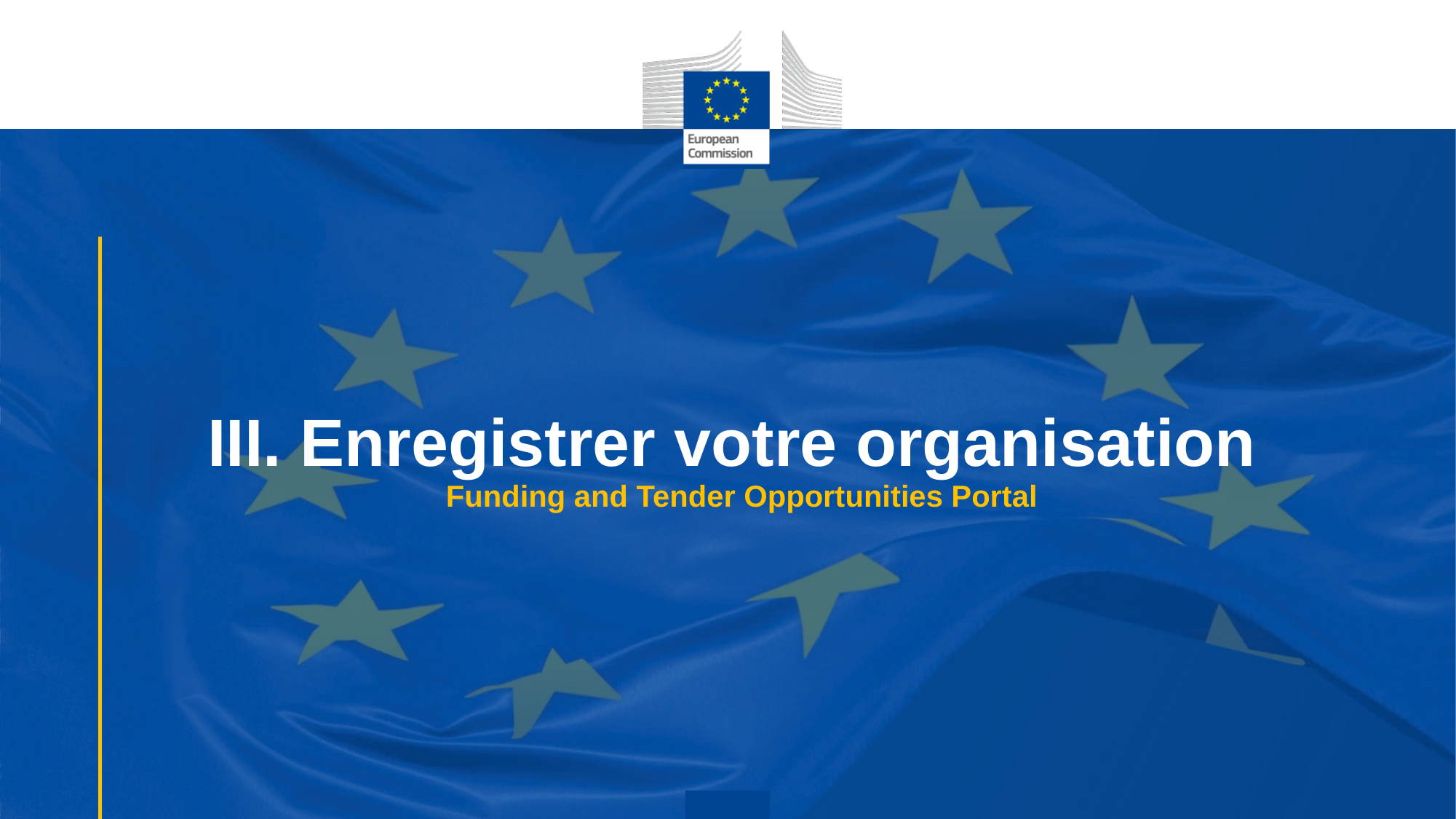

34
# III. Enregistrer votre organisation Funding and Tender Opportunities Portal